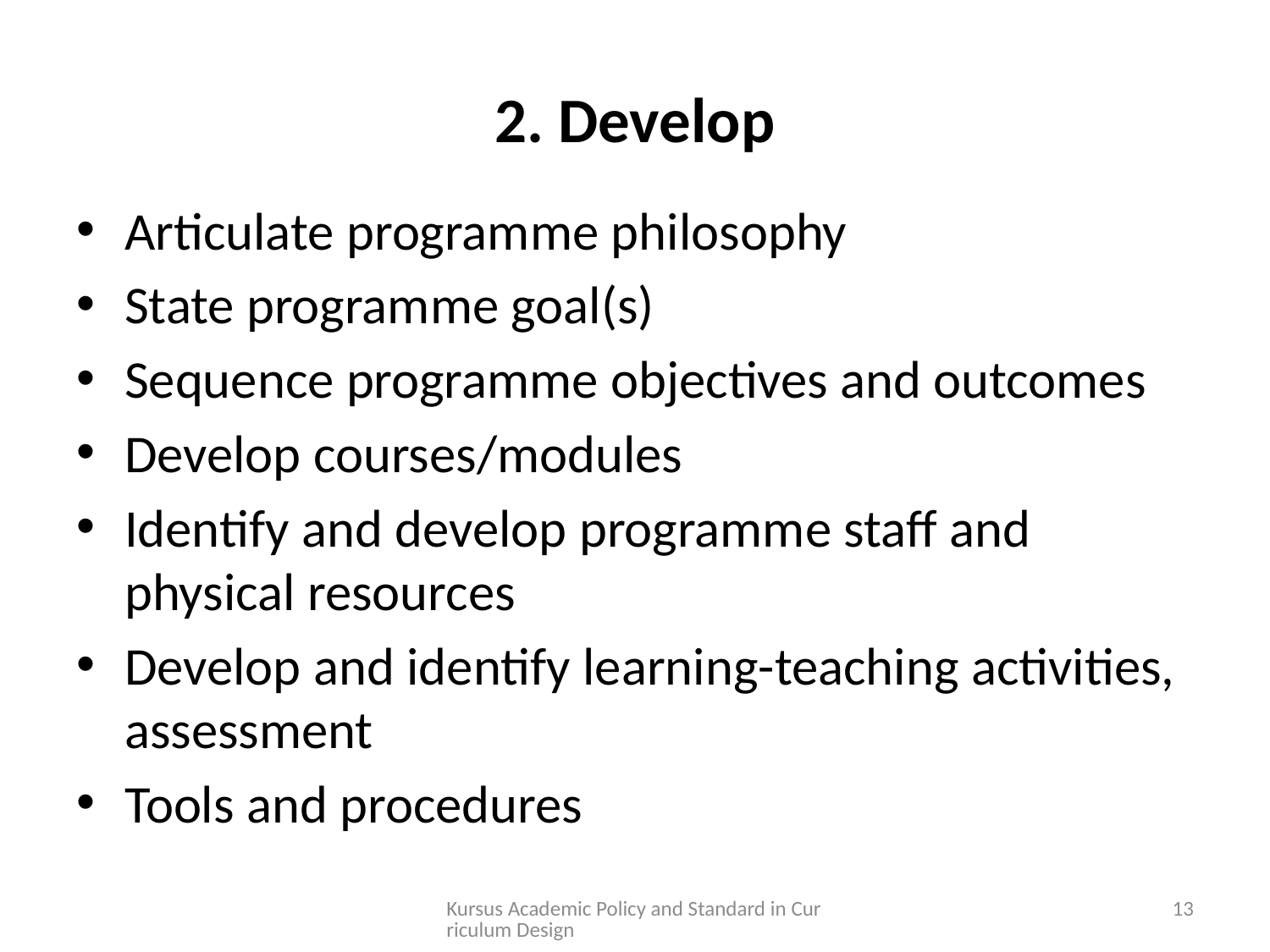

# 2. Develop
Articulate programme philosophy
State programme goal(s)
Sequence programme objectives and outcomes
Develop courses/modules
Identify and develop programme staff and physical resources
Develop and identify learning-teaching activities, assessment
Tools and procedures
Kursus Academic Policy and Standard in Curriculum Design
13